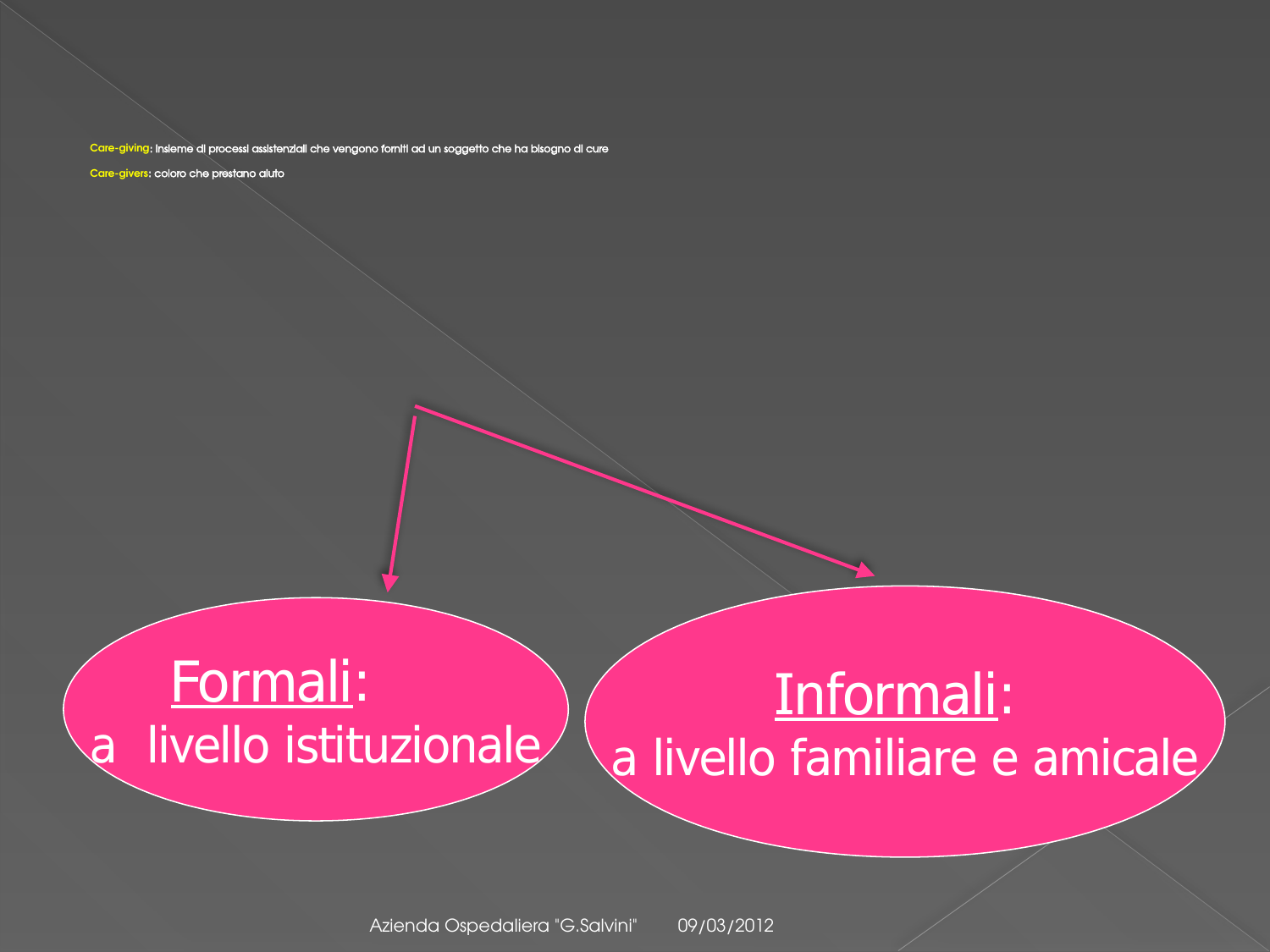

# Care-giving: insieme di processi assistenziali che vengono forniti ad un soggetto che ha bisogno di cure Care-givers: coloro che prestano aiuto

Informali:
a livello familiare e amicale
Formali:
a  livello istituzionale
09/03/2012
Azienda Ospedaliera "G.Salvini"